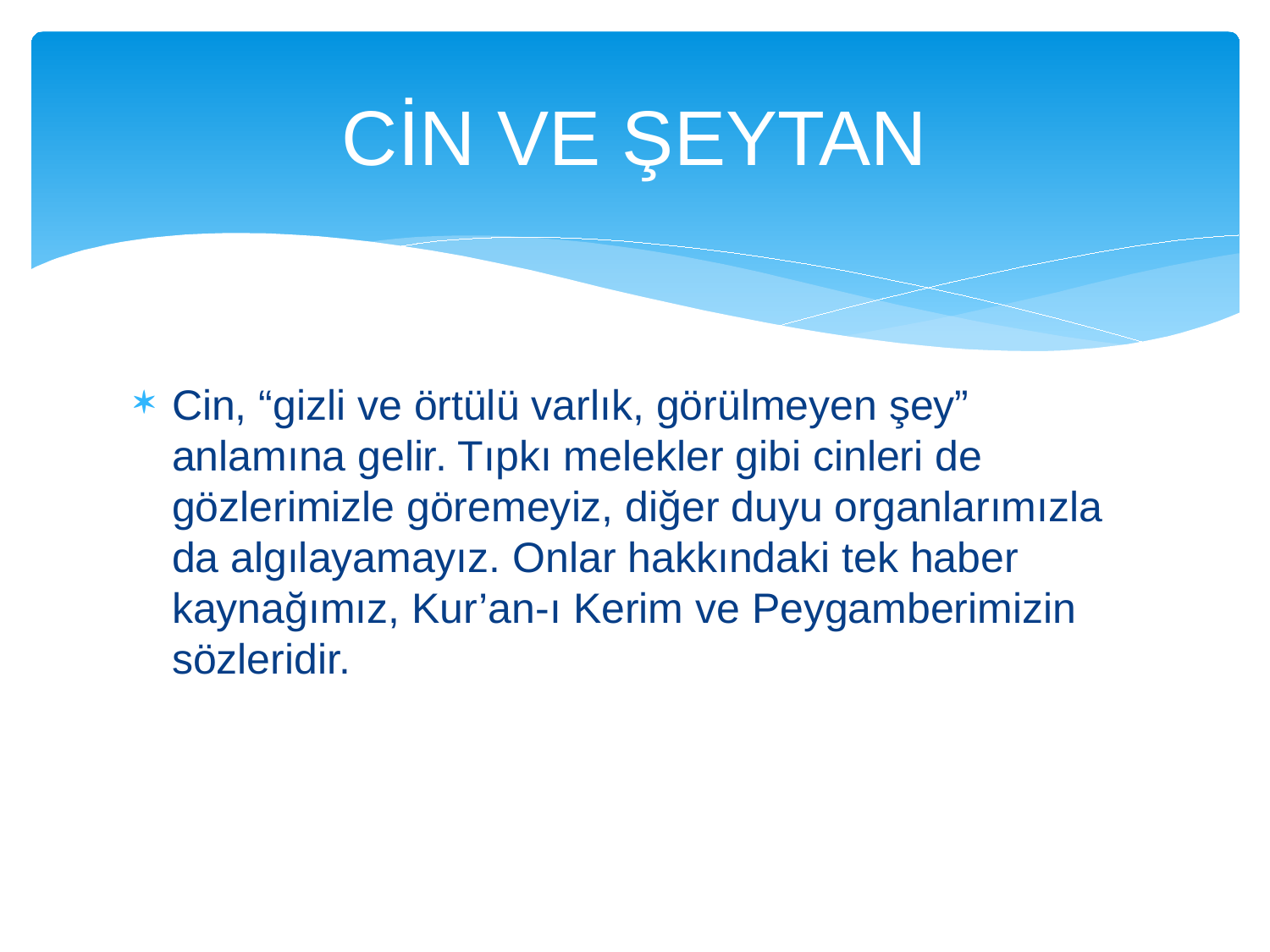

# CİN VE ŞEYTAN
Cin, “gizli ve örtülü varlık, görülmeyen şey” anlamına gelir. Tıpkı melekler gibi cinleri de gözlerimizle göremeyiz, diğer duyu organlarımızla da algılayamayız. Onlar hakkındaki tek haber kaynağımız, Kur’an-ı Kerim ve Peygamberimizin sözleridir.